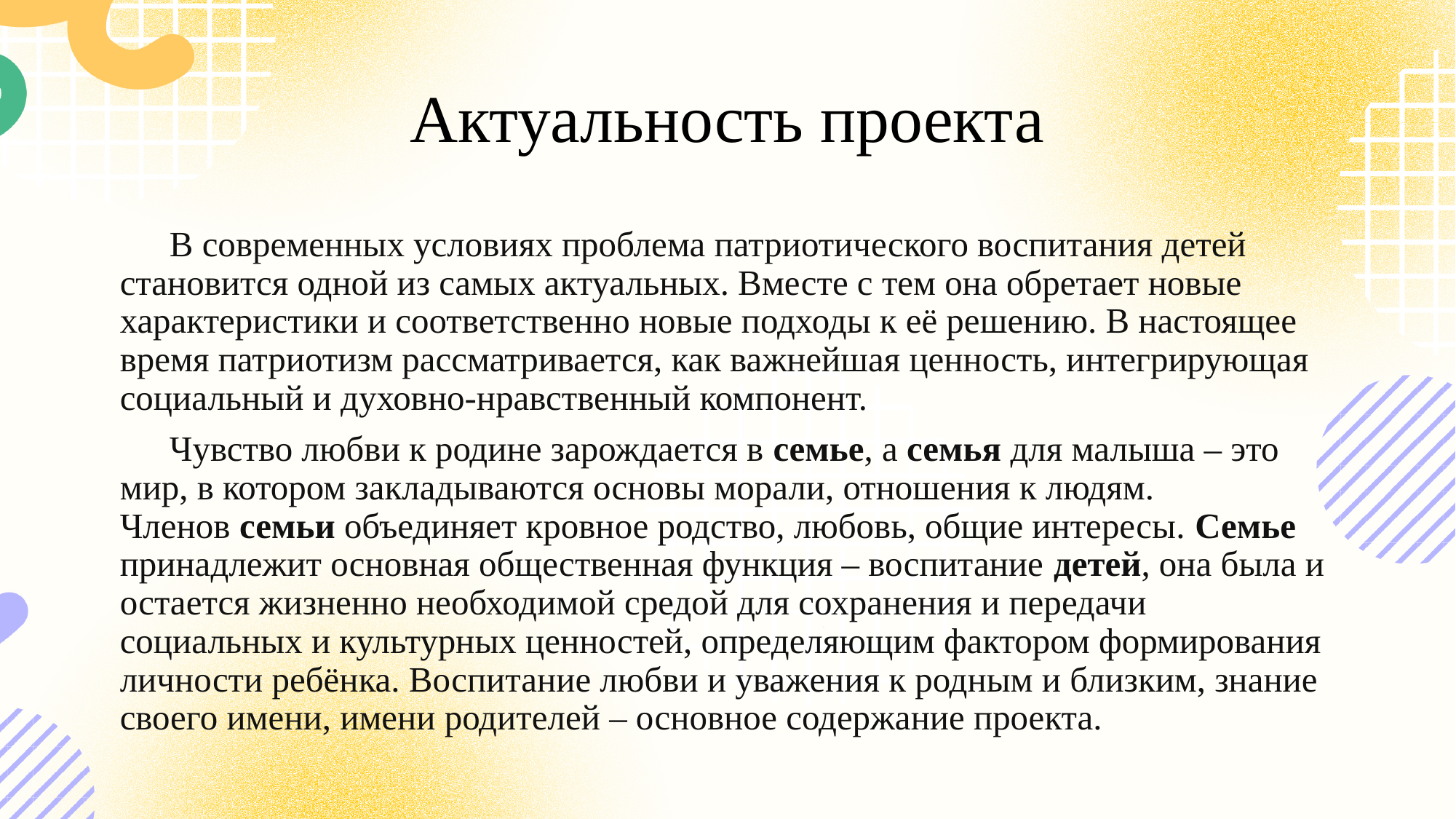

# Актуальность проекта
В современных условиях проблема патриотического воспитания детей становится одной из самых актуальных. Вместе с тем она обретает новые характеристики и соответственно новые подходы к её решению. В настоящее время патриотизм рассматривается, как важнейшая ценность, интегрирующая социальный и духовно-нравственный компонент.
Чувство любви к родине зарождается в семье, а семья для малыша – это мир, в котором закладываются основы морали, отношения к людям. Членов семьи объединяет кровное родство, любовь, общие интересы. Семье принадлежит основная общественная функция – воспитание детей, она была и остается жизненно необходимой средой для сохранения и передачи социальных и культурных ценностей, определяющим фактором формирования личности ребёнка. Воспитание любви и уважения к родным и близким, знание своего имени, имени родителей – основное содержание проекта.